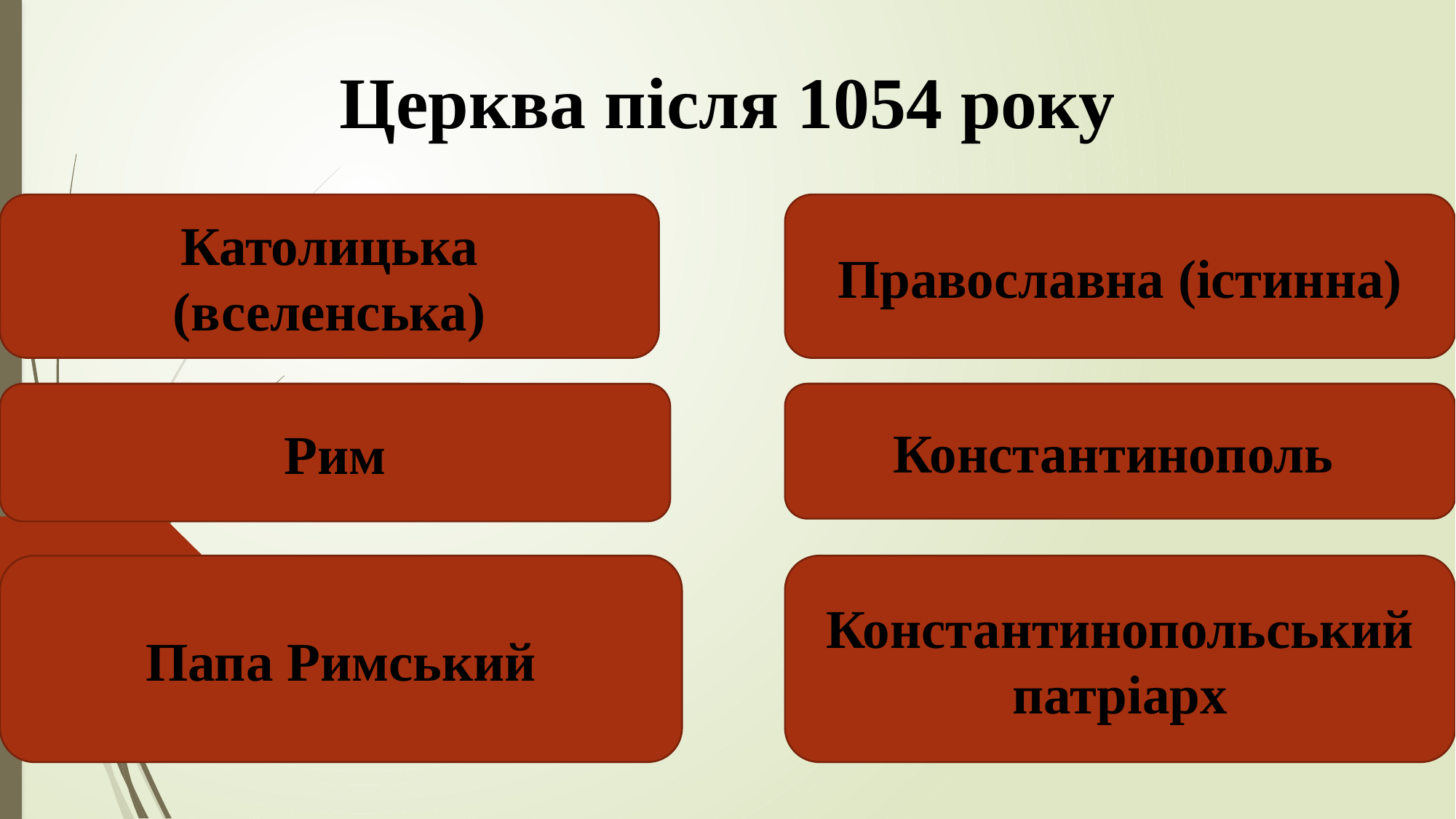

Церква після 1054 року
Католицька (вселенська)
Православна (істинна)
Рим
Константинополь
Папа Римський
Константинопольський патріарх